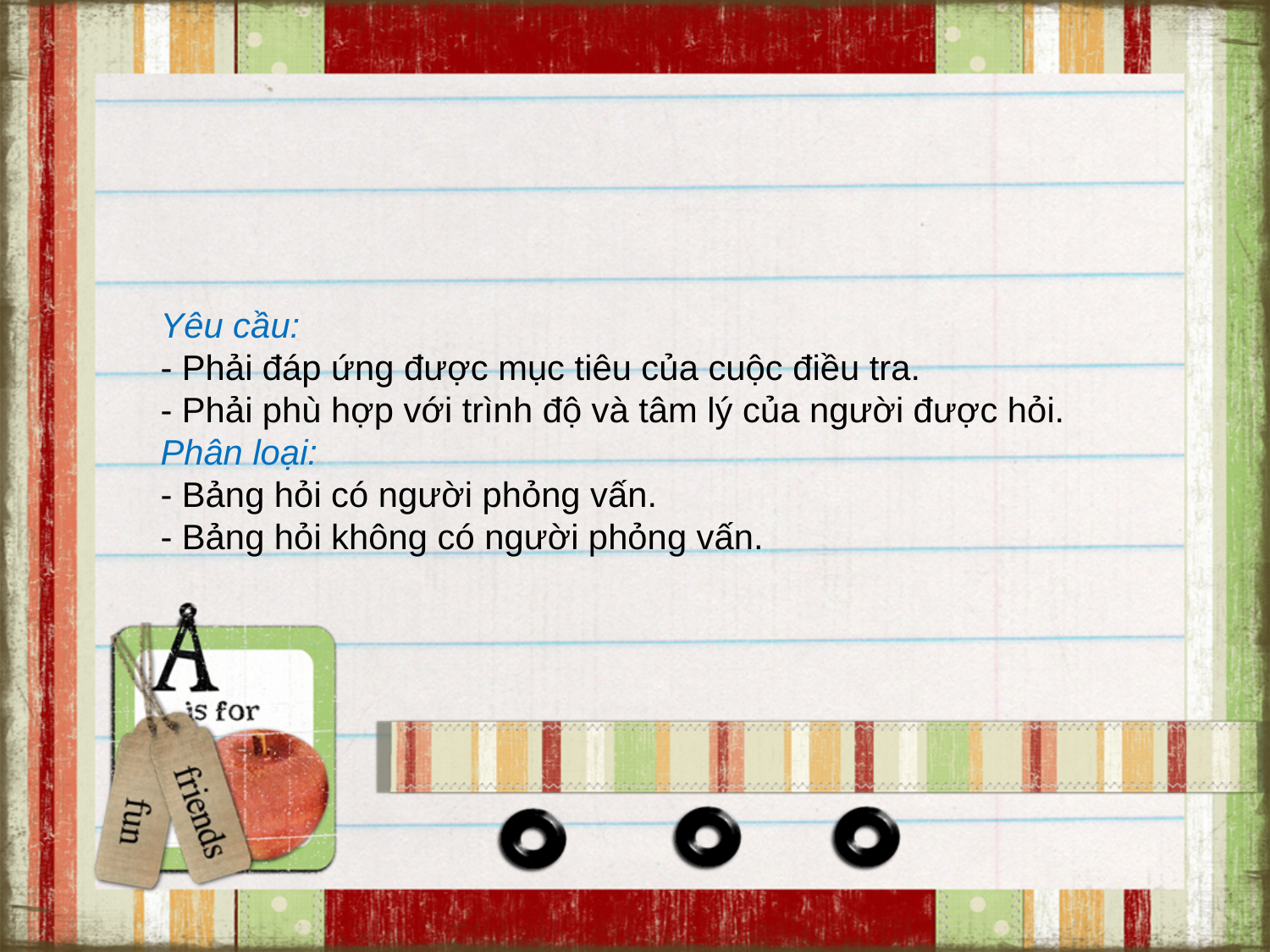

#

Yêu cầu:
- Phải đáp ứng được mục tiêu của cuộc điều tra.
- Phải phù hợp với trình độ và tâm lý của người được hỏi.
Phân loại:
- Bảng hỏi có người phỏng vấn.
- Bảng hỏi không có người phỏng vấn.